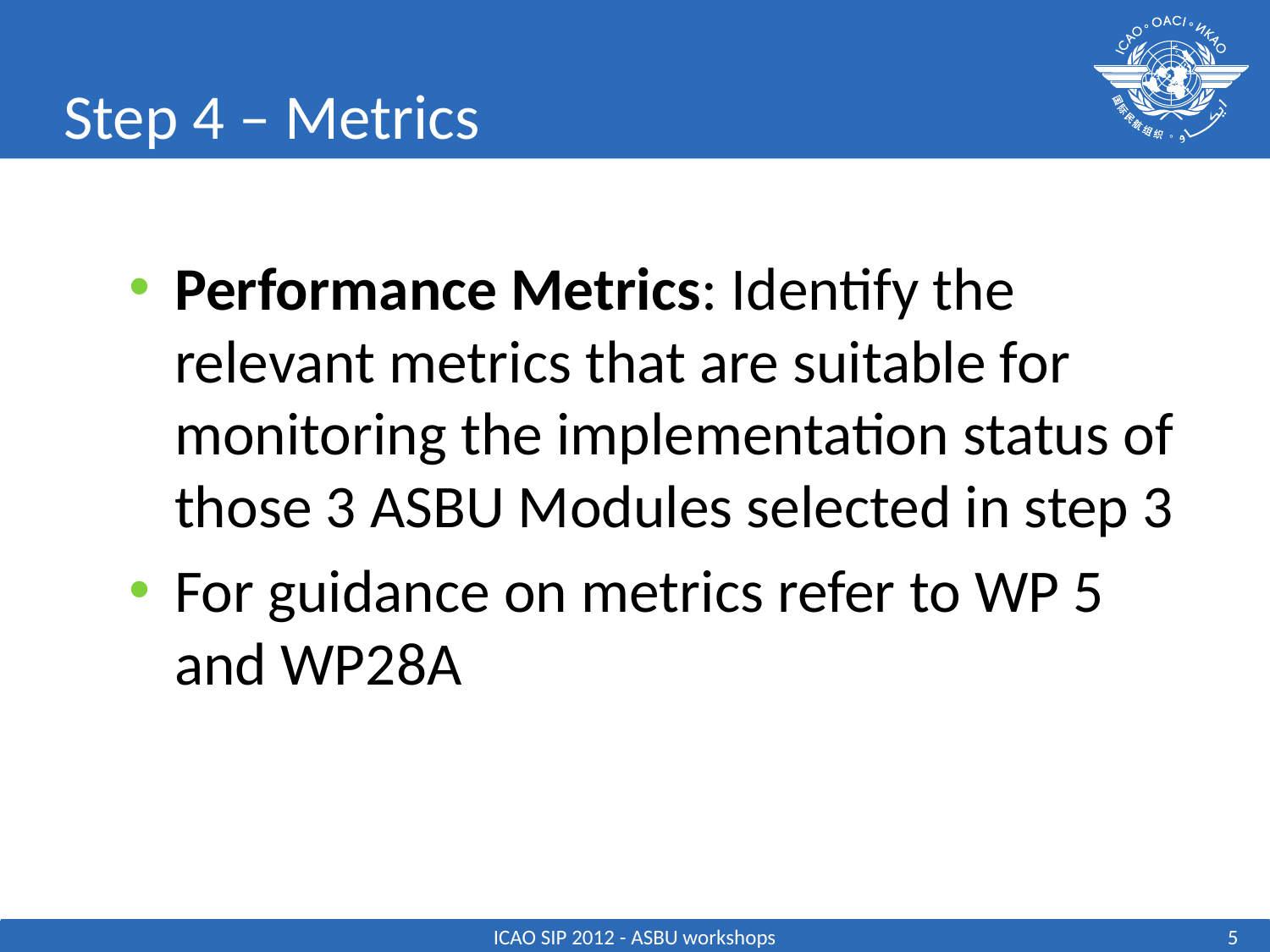

# Step 4 – Metrics
Performance Metrics: Identify the relevant metrics that are suitable for monitoring the implementation status of those 3 ASBU Modules selected in step 3
For guidance on metrics refer to WP 5  and WP28A

ICAO SIP 2012 - ASBU workshops
5